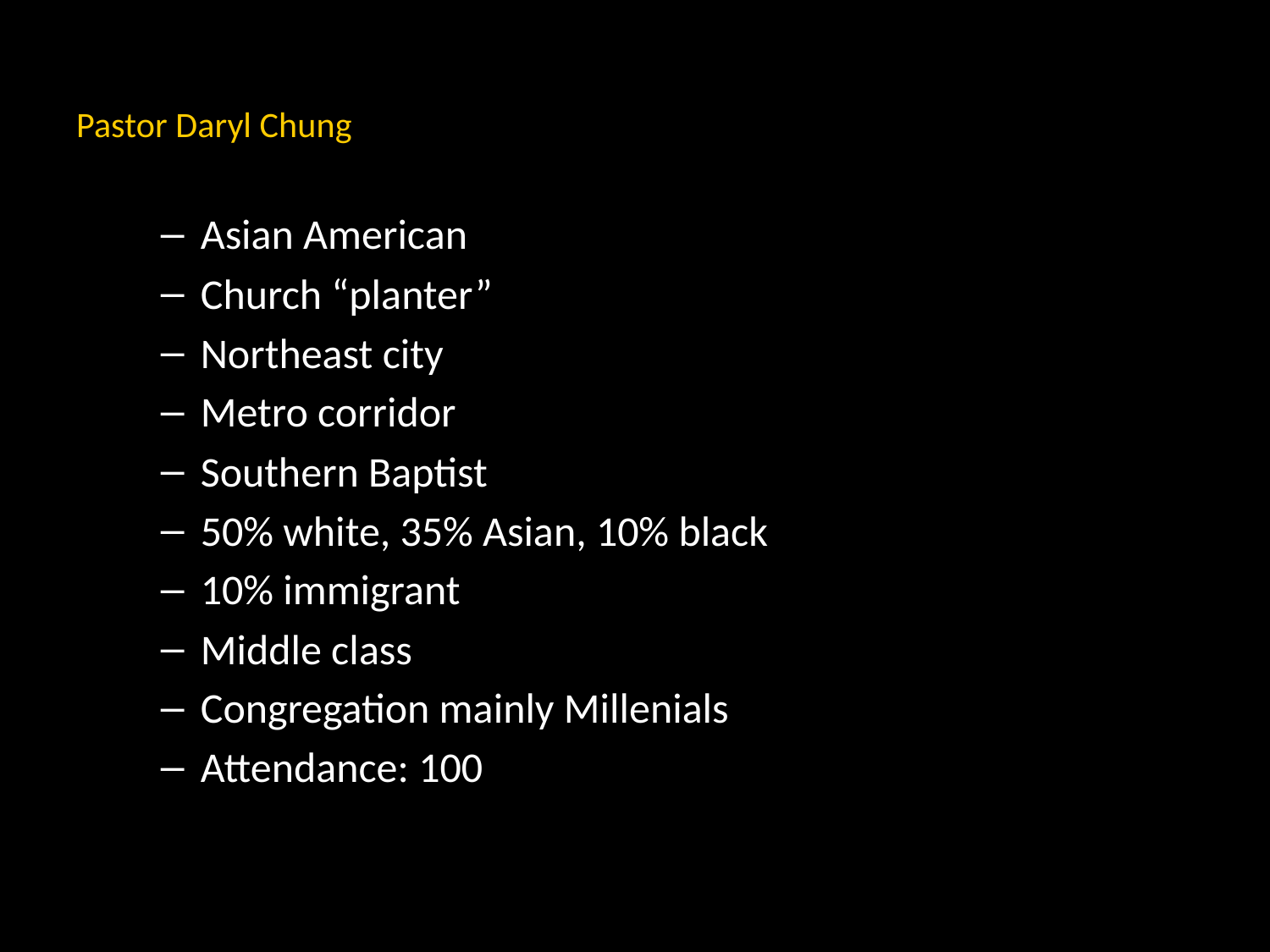

# Pastor Daryl Chung
Asian American
Church “planter”
Northeast city
Metro corridor
Southern Baptist
50% white, 35% Asian, 10% black
10% immigrant
Middle class
Congregation mainly Millenials
Attendance: 100